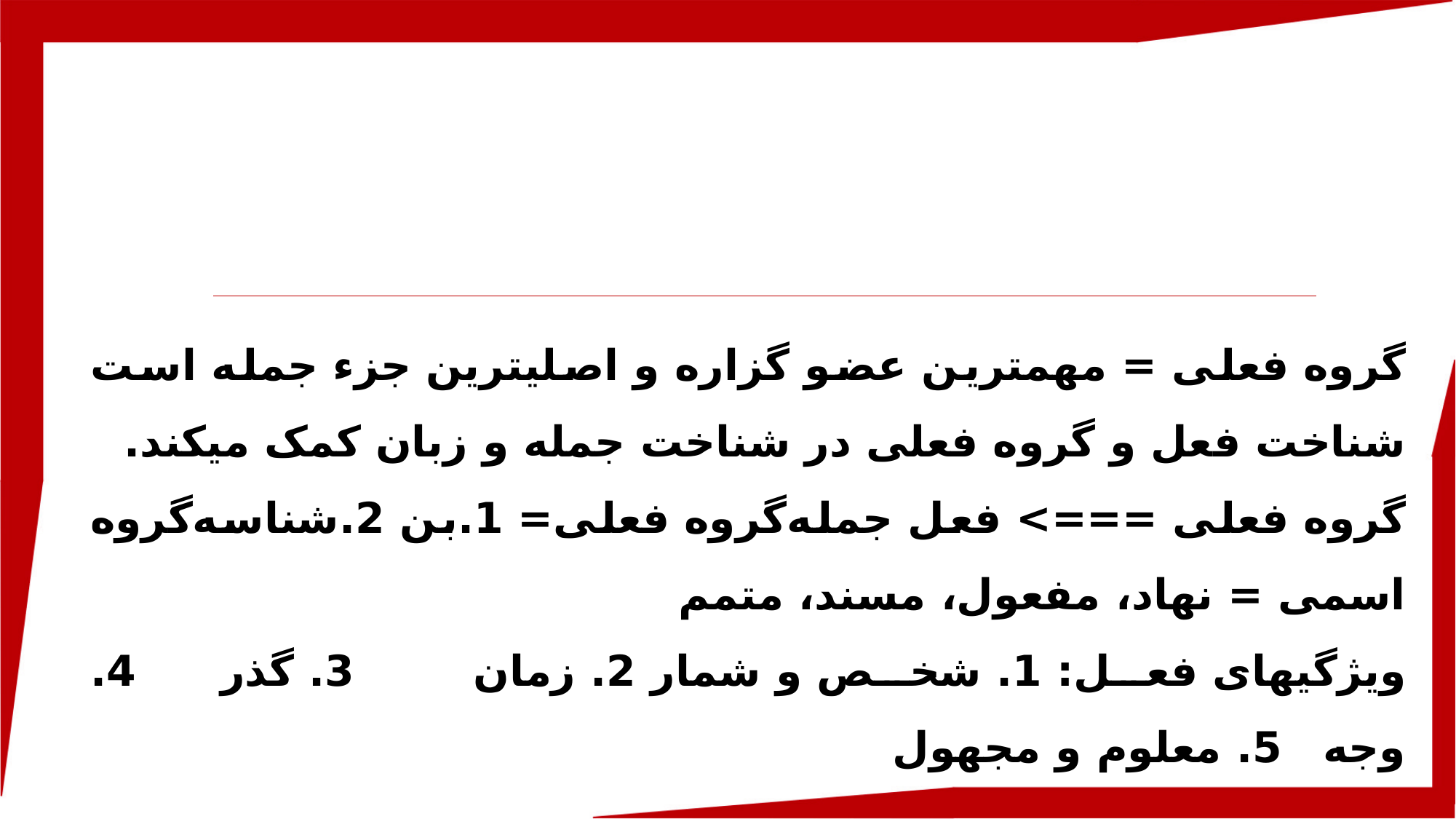

گروه فعلی = مهم­ترین عضو گزاره و اصلی­ترین جزء جمله است شناخت فعل و گروه فعلی در شناخت جمله و زبان کمک می­کند.
گروه فعلی ===> فعل جمله	گروه فعلی= 1.بن 2.شناسه	گروه اسمی = نهاد، مفعول، مسند، متمم
ویژگی­های فعل: 1. شخص و شمار 	2. زمان 		3. گذر 		4. وجه 		 5. معلوم و مجهول